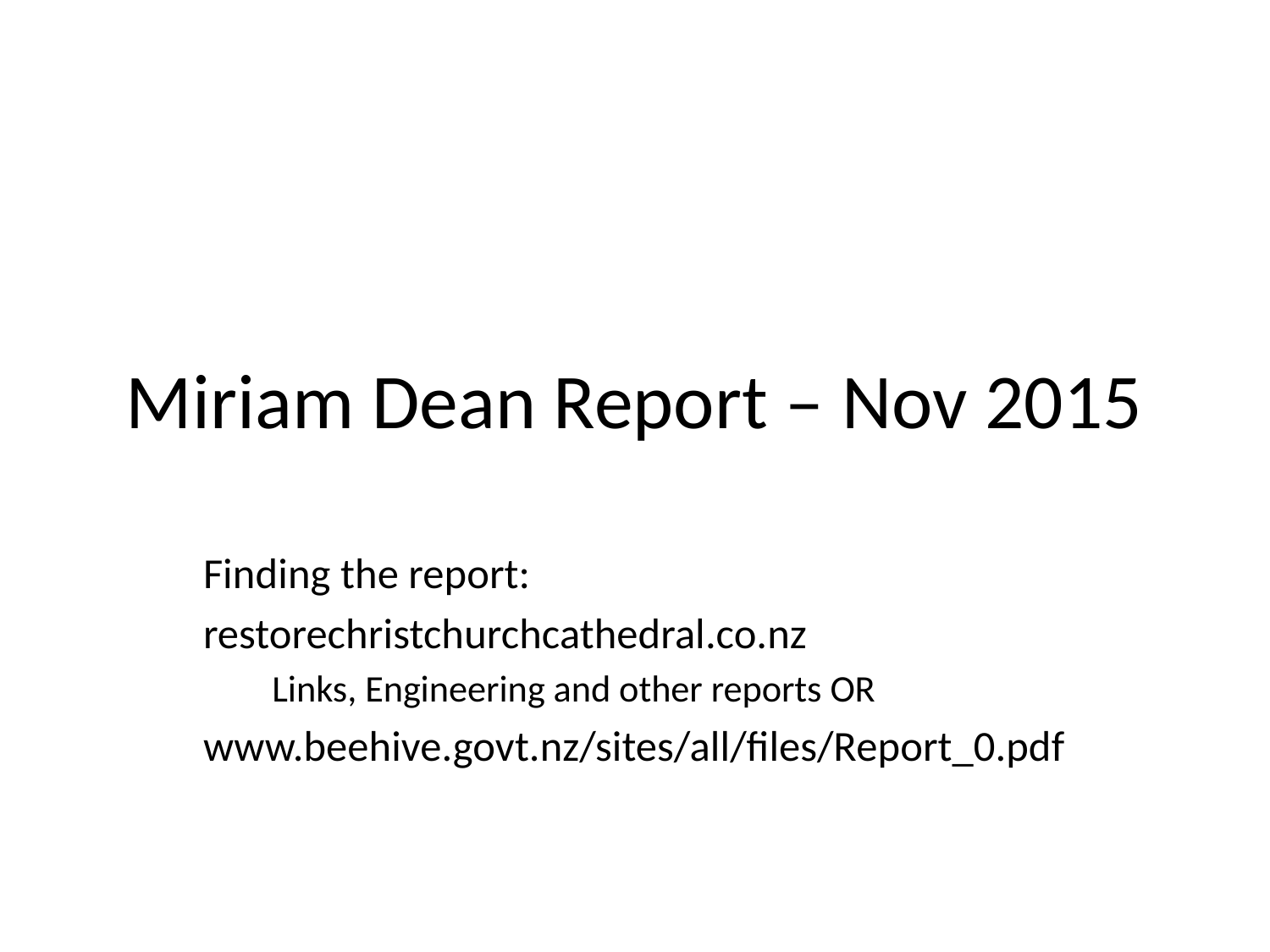

# Miriam Dean Report – Nov 2015
Finding the report:
restorechristchurchcathedral.co.nz
Links, Engineering and other reports OR
www.beehive.govt.nz/sites/all/files/Report_0.pdf